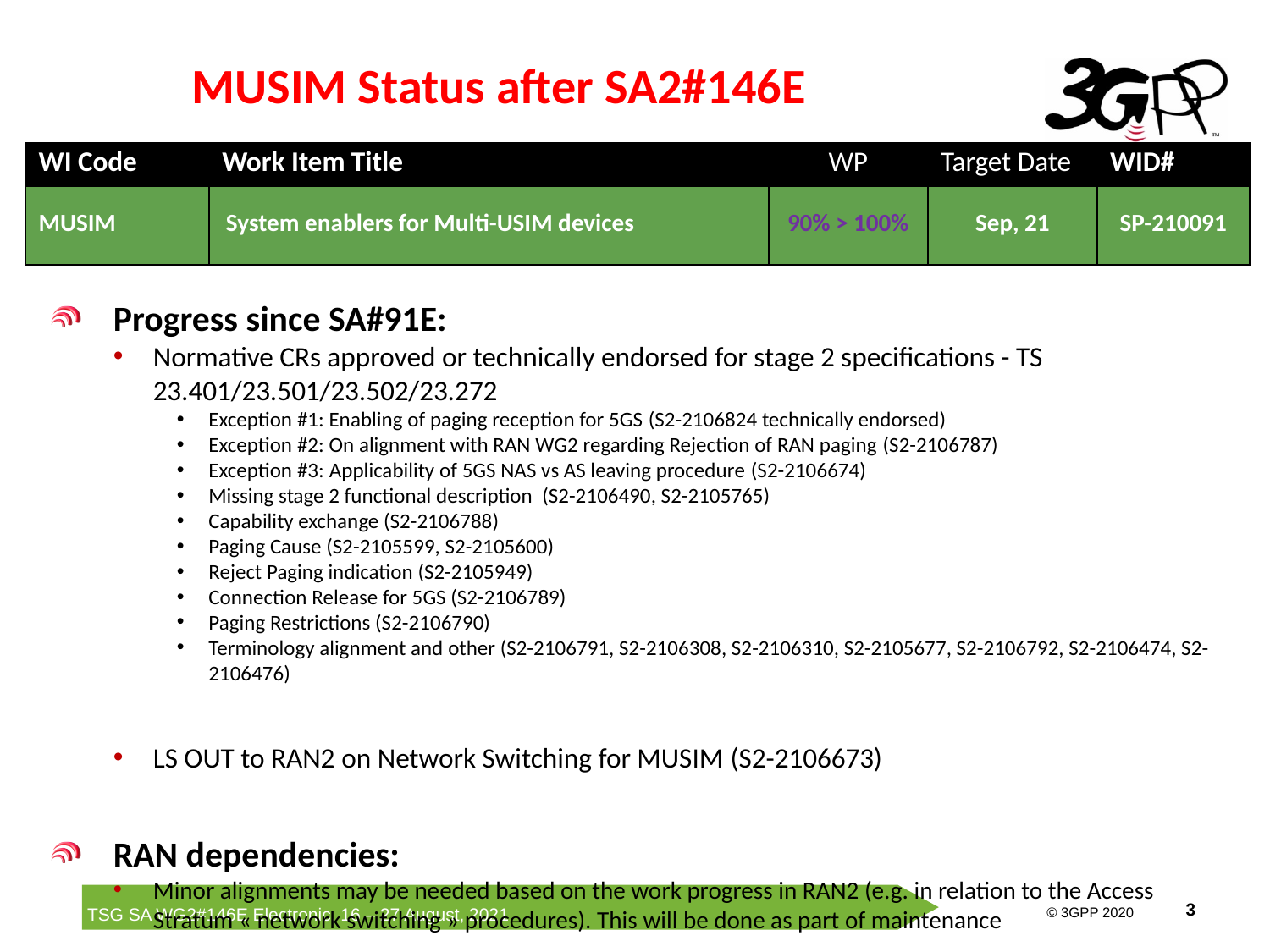

# MUSIM Status after SA2#146E
| WI Code | Work Item Title | WP | Target Date | WID# |
| --- | --- | --- | --- | --- |
| MUSIM | System enablers for Multi-USIM devices | 90% > 100% | Sep, 21 | SP-210091 |
Progress since SA#91E:
Normative CRs approved or technically endorsed for stage 2 specifications - TS 23.401/23.501/23.502/23.272
Exception #1: Enabling of paging reception for 5GS (S2-2106824 technically endorsed)
Exception #2: On alignment with RAN WG2 regarding Rejection of RAN paging (S2-2106787)
Exception #3: Applicability of 5GS NAS vs AS leaving procedure (S2-2106674)
Missing stage 2 functional description  (S2-2106490, S2-2105765)
Capability exchange (S2-2106788)
Paging Cause (S2-2105599, S2-2105600)
Reject Paging indication (S2-2105949)
Connection Release for 5GS (S2-2106789)
Paging Restrictions (S2-2106790)
Terminology alignment and other (S2-2106791, S2-2106308, S2-2106310, S2-2105677, S2-2106792, S2-2106474, S2-2106476)

LS OUT to RAN2 on Network Switching for MUSIM (S2-2106673)

RAN dependencies:
Minor alignments may be needed based on the work progress in RAN2 (e.g. in relation to the Access Stratum « network switching » procedures). This will be done as part of maintenance